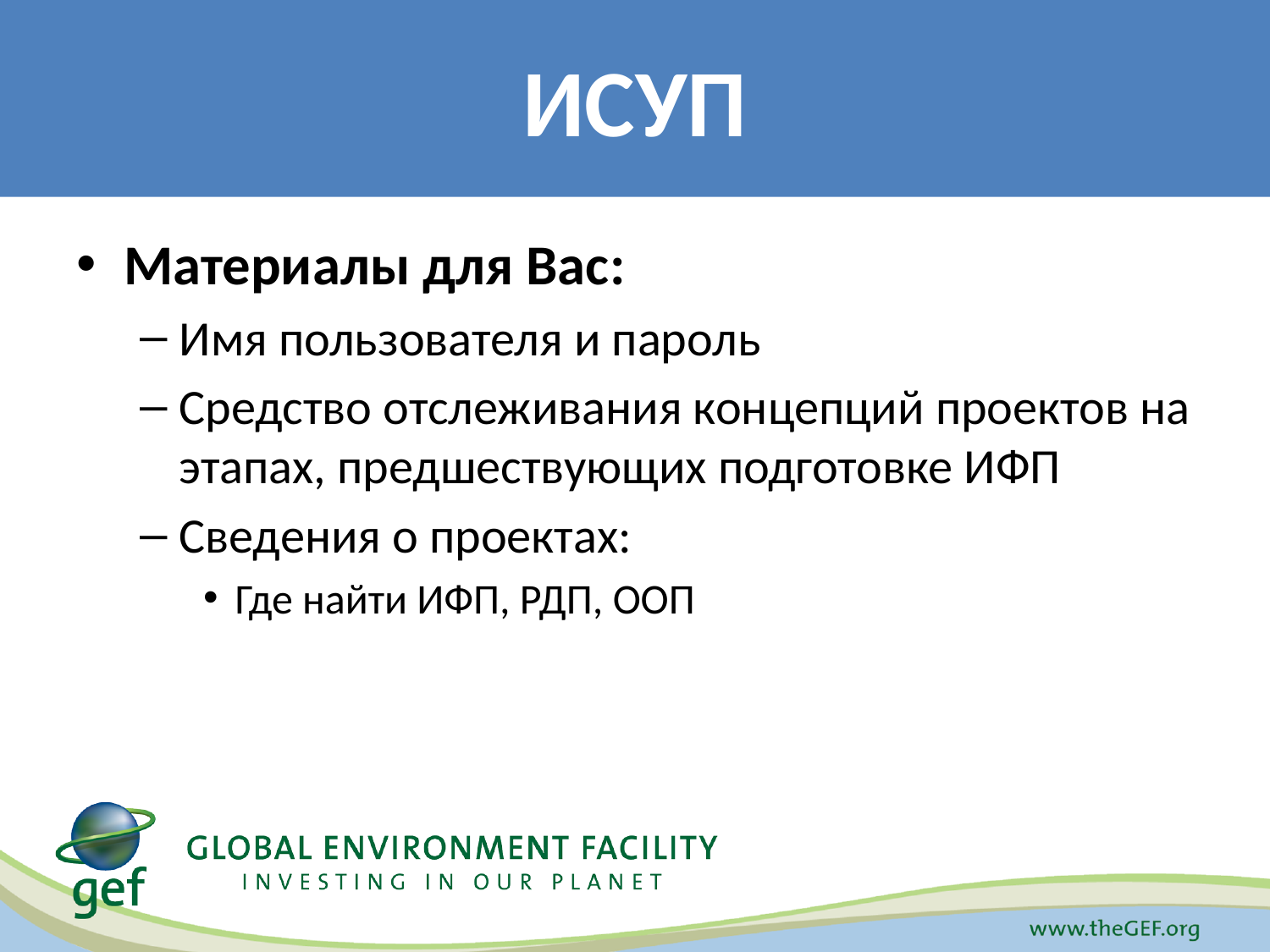

# ИСУП
Материалы для Вас:
Имя пользователя и пароль
Средство отслеживания концепций проектов на этапах, предшествующих подготовке ИФП
Сведения о проектах:
Где найти ИФП, РДП, ООП